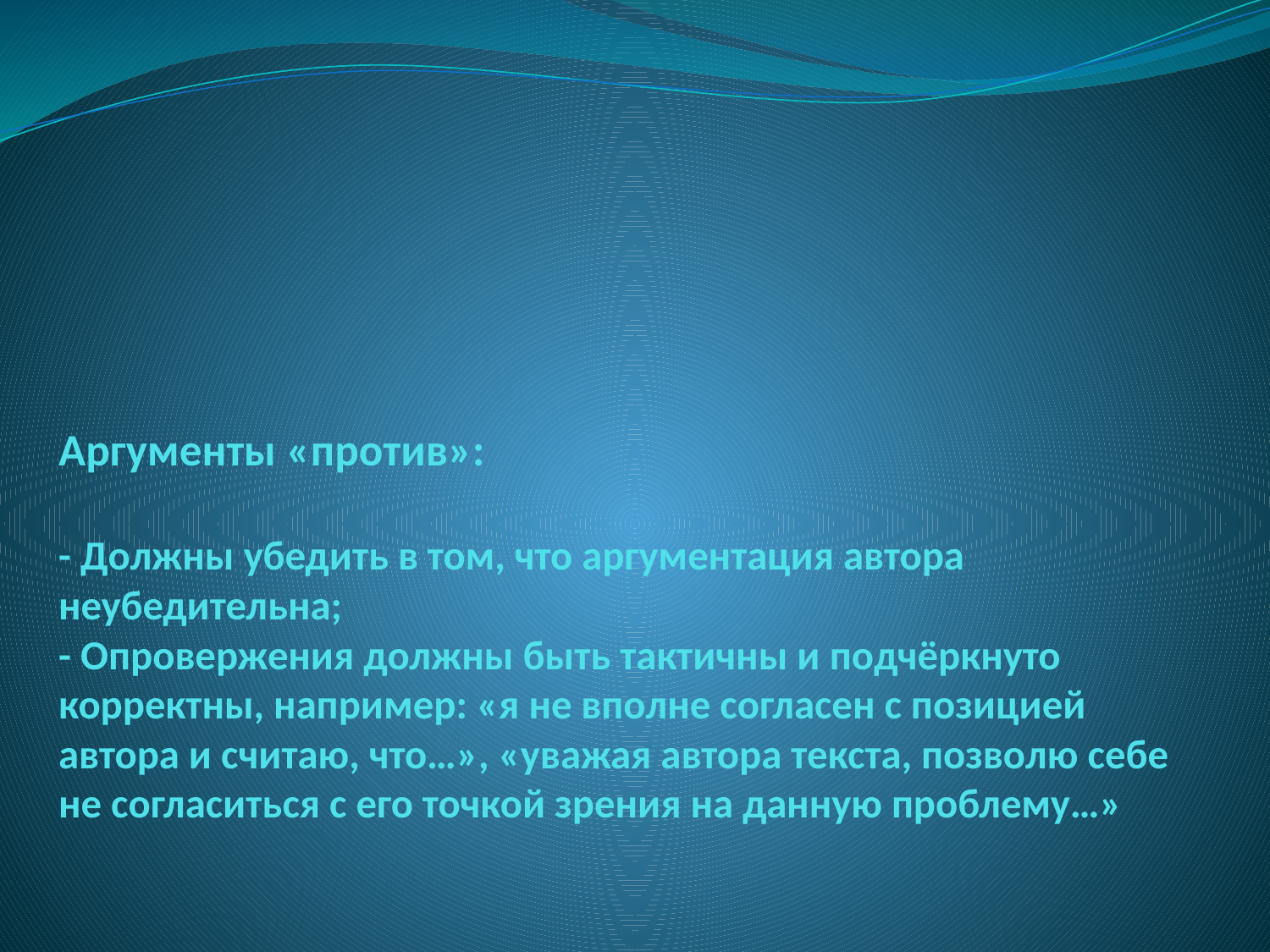

# Аргументы «против»: - Должны убедить в том, что аргументация автора неубедительна; - Опровержения должны быть тактичны и подчёркнуто корректны, например: «я не вполне согласен с позицией автора и считаю, что…», «уважая автора текста, позволю себе не согласиться с его точкой зрения на данную проблему…»